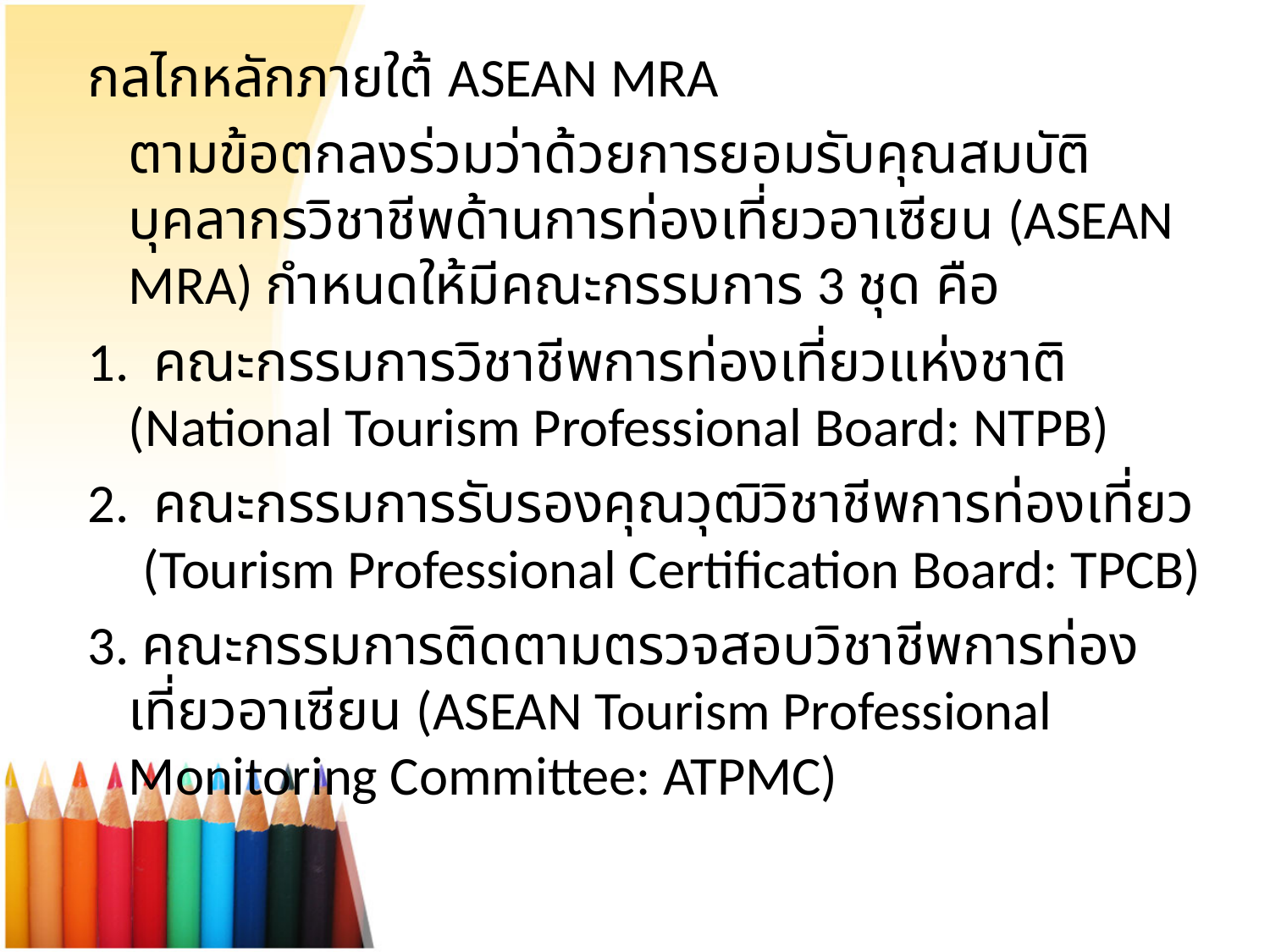

กลไกหลักภายใต้ ASEAN MRA
	ตามข้อตกลงร่วมว่าด้วยการยอมรับคุณสมบัติบุคลากรวิชาชีพด้านการท่องเที่ยวอาเซียน (ASEAN MRA) กำหนดให้มีคณะกรรมการ 3 ชุด คือ
1.  คณะกรรมการวิชาชีพการท่องเที่ยวแห่งชาติ (National Tourism Professional Board: NTPB)
2.  คณะกรรมการรับรองคุณวุฒิวิชาชีพการท่องเที่ยว (Tourism Professional Certification Board: TPCB)
3. คณะกรรมการติดตามตรวจสอบวิชาชีพการท่องเที่ยวอาเซียน (ASEAN Tourism Professional Monitoring Committee: ATPMC)